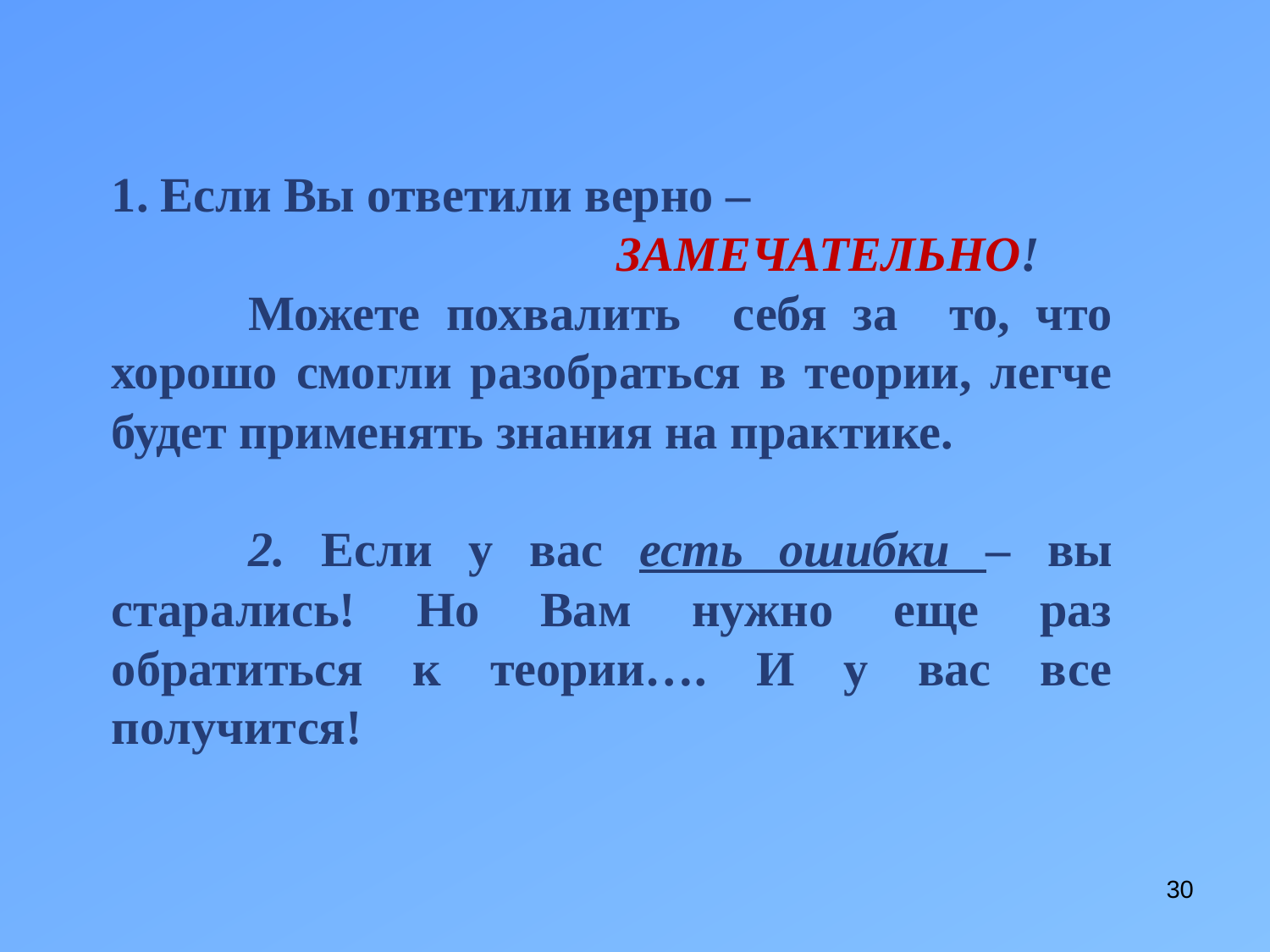

1. Если Вы ответили верно –
                              ЗАМЕЧАТЕЛЬНО!
Можете похвалить  себя за  то, что хорошо смогли разобраться в теории, легче будет применять знания на практике.

2. Если у вас есть ошибки – вы старались! Но Вам нужно еще раз обратиться к теории…. И у вас все получится!
30